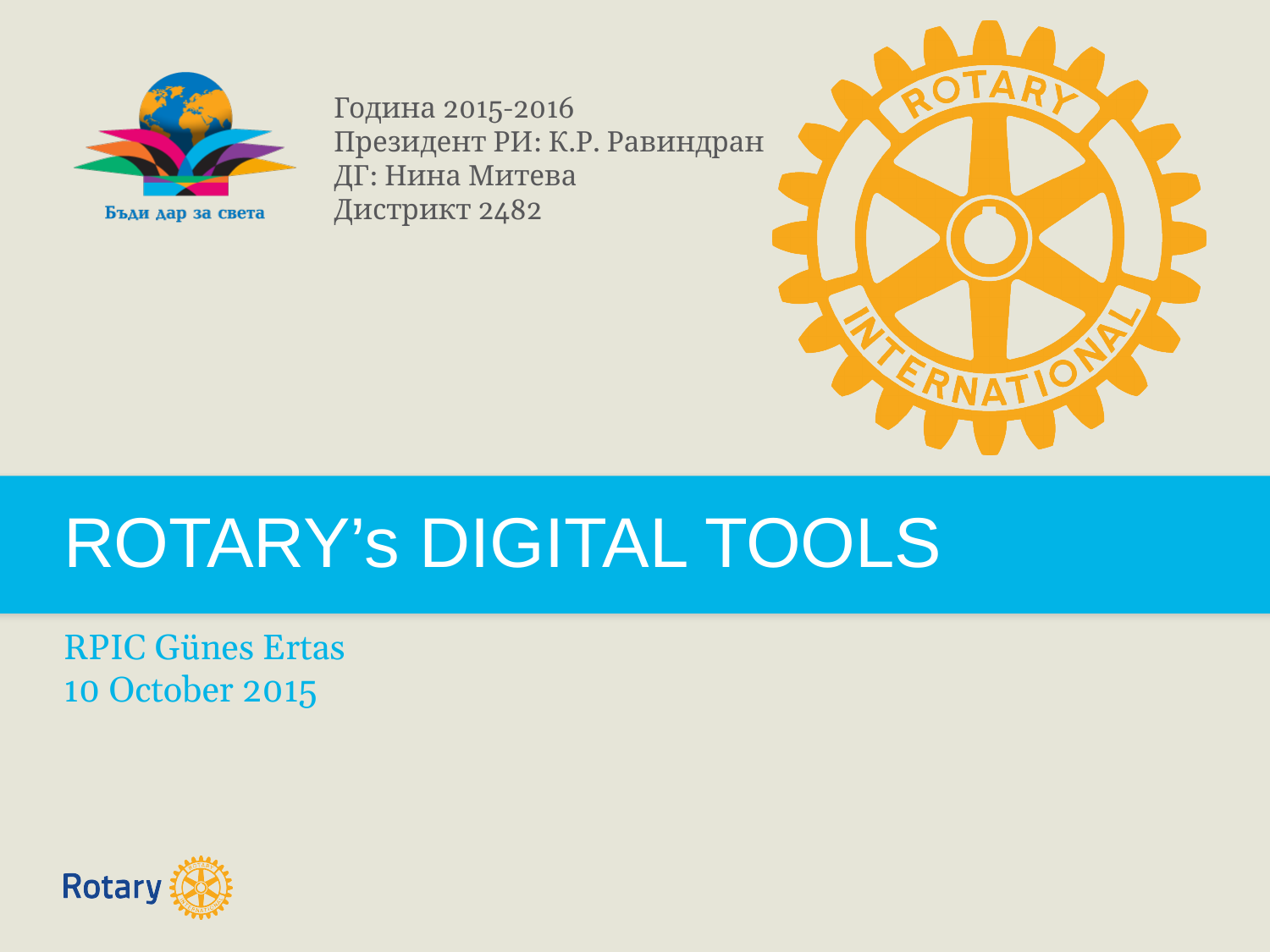

ROTARY’s DIGITAL TOOLS
RPIC Günes Ertas
10 October 2015